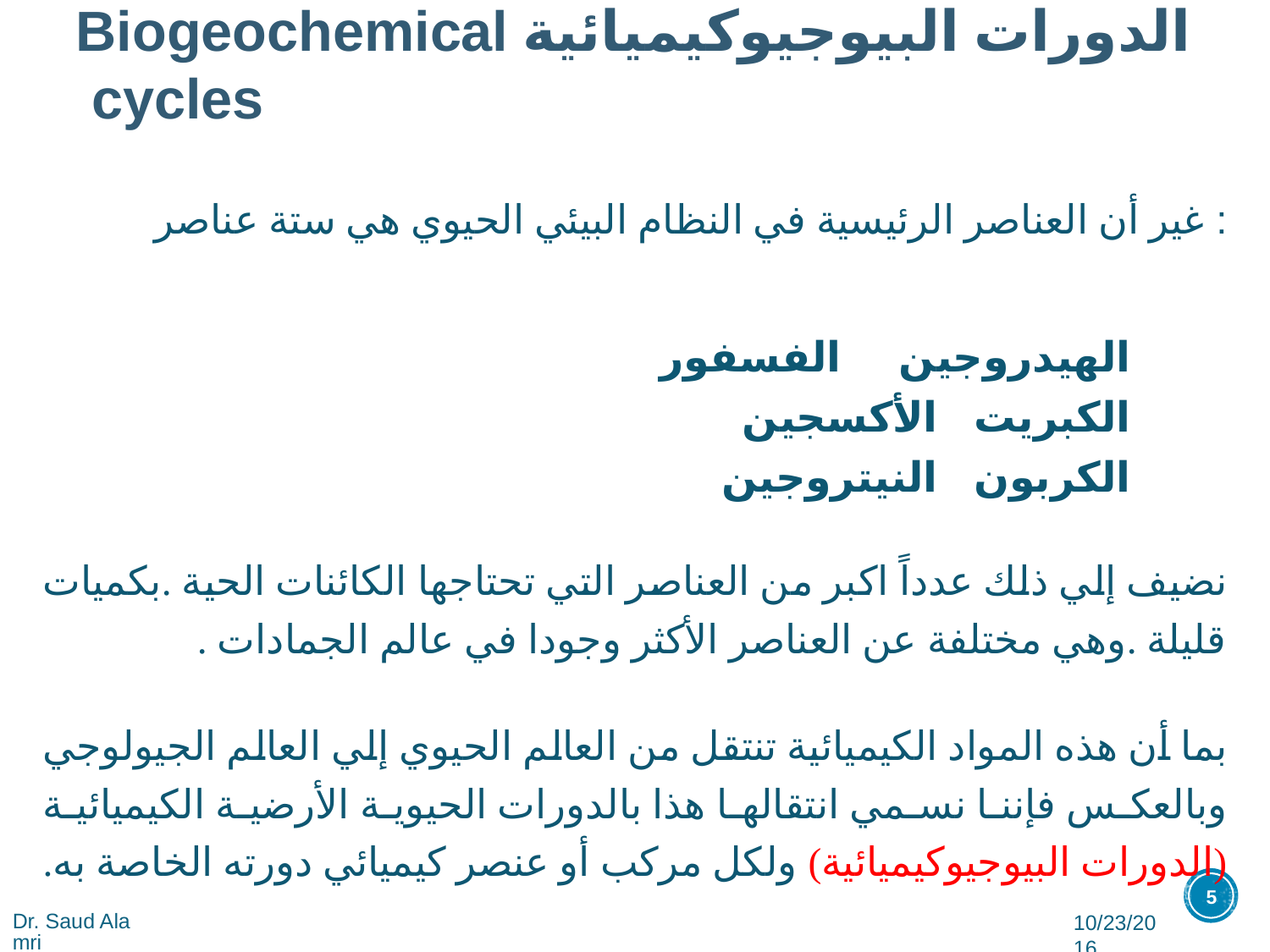

الدورات البيوجيوكيميائية Biogeochemical  cycles

غير أن العناصر الرئيسية في النظام البيئي الحيوي هي ستة عناصر :

		الهيدروجين 		الفسفور
		الكبريت 			الأكسجين
		الكربون 			النيتروجين

نضيف إلي ذلك عدداً اكبر من العناصر التي تحتاجها الكائنات الحية .بكميات قليلة .وهي مختلفة عن العناصر الأكثر وجودا في عالم الجمادات .

بما أن هذه المواد الكيميائية تنتقل من العالم الحيوي إلي العالم الجيولوجي وبالعكس فإننا نسمي انتقالها هذا بالدورات الحيوية الأرضية الكيميائية (الدورات البيوجيوكيميائية) ولكل مركب أو عنصر كيميائي دورته الخاصة به.
5
Dr. Saud Alamri
10/23/2016